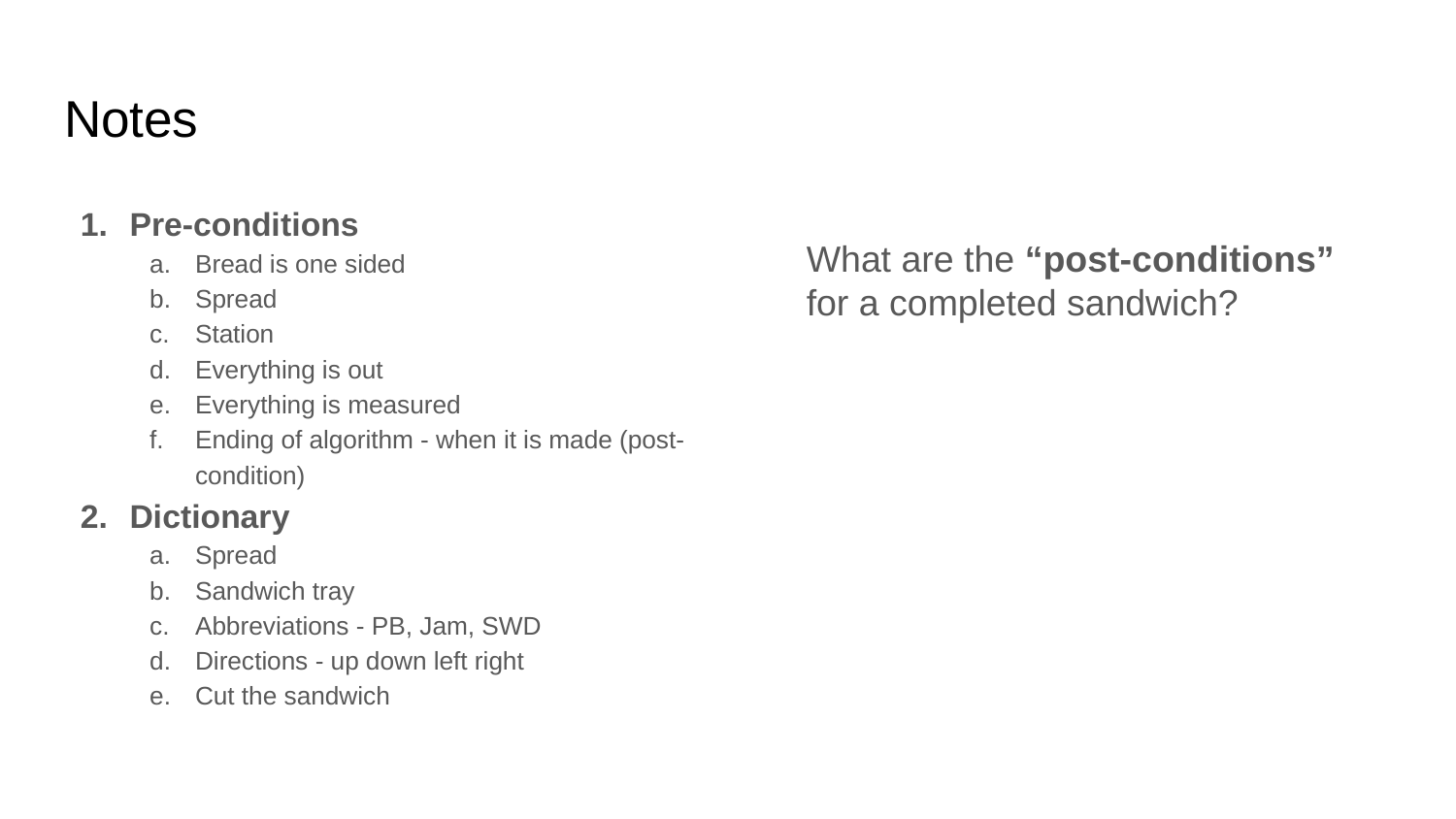

# Notes
Pre-conditions
Bread is one sided
Spread
Station
Everything is out
Everything is measured
Ending of algorithm - when it is made (post-condition)
Dictionary
Spread
Sandwich tray
Abbreviations - PB, Jam, SWD
Directions - up down left right
Cut the sandwich
What are the “post-conditions” for a completed sandwich?